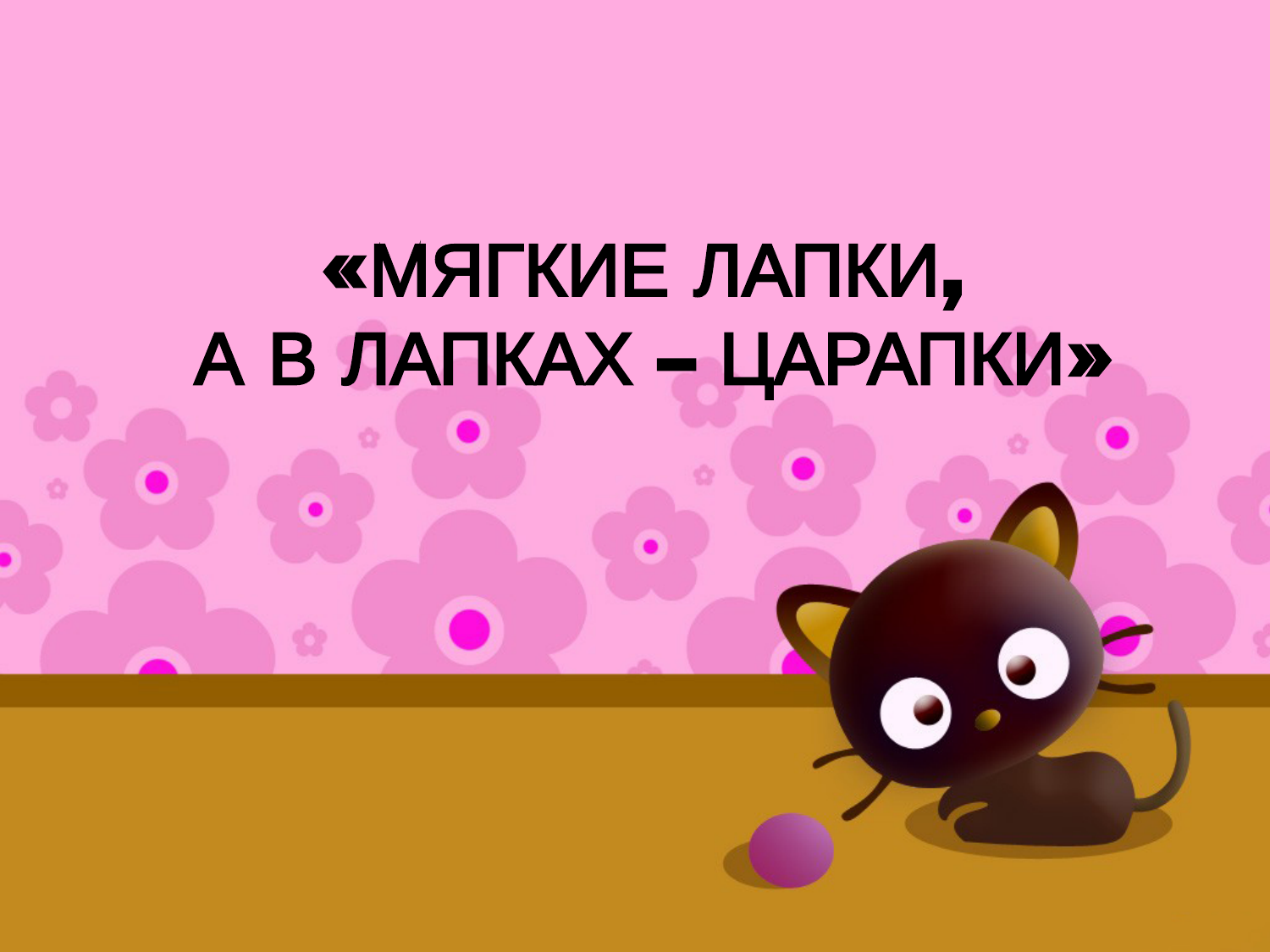

# «МЯГКИЕ ЛАПКИ, А В ЛАПКАХ – ЦАРАПКИ»